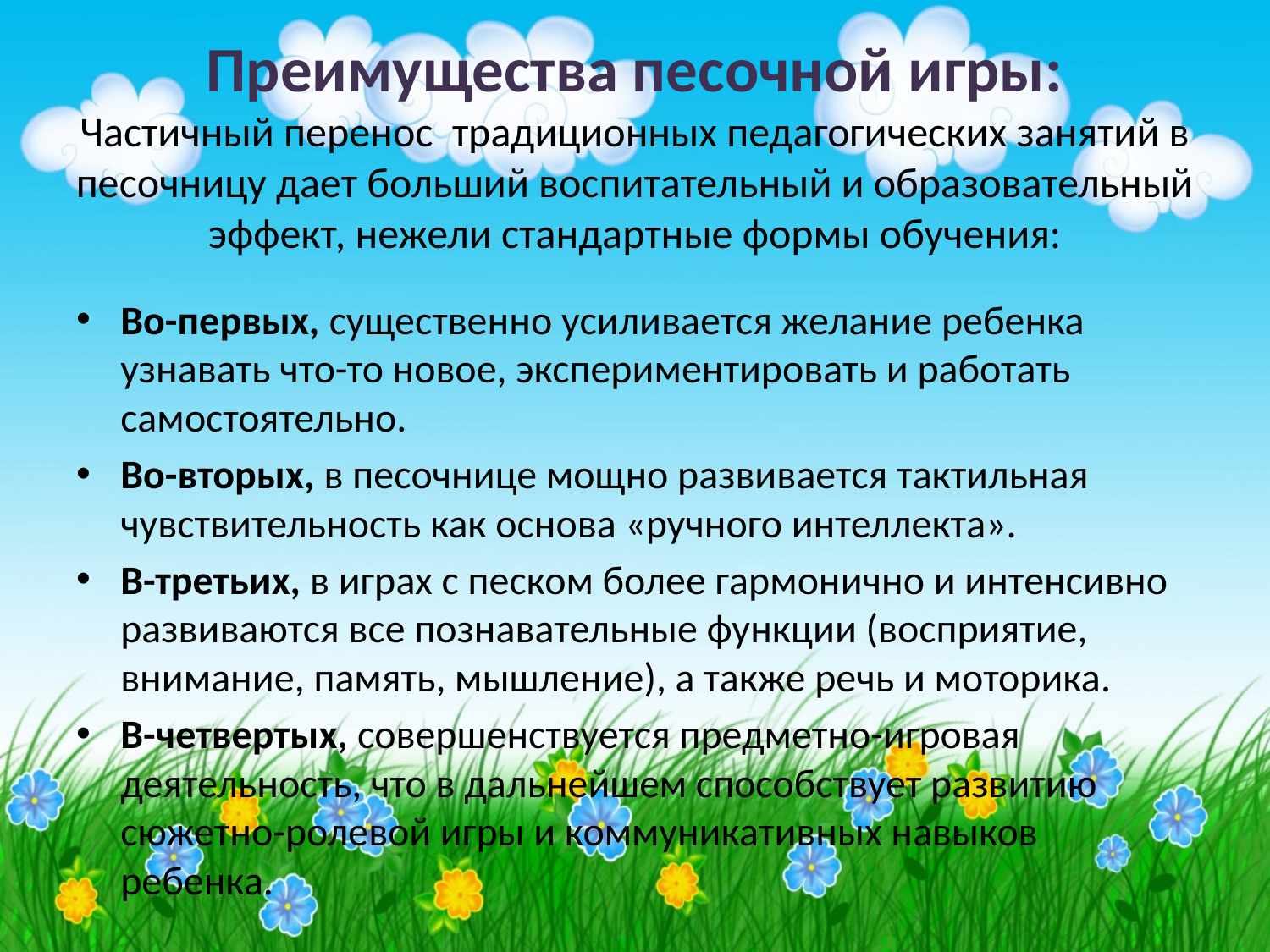

# Преимущества песочной игры: Частичный перенос  традиционных педагогических занятий в песочницу дает больший воспитательный и образовательный эффект, нежели стандартные формы обучения:
Во-первых, существенно усиливается желание ребенка узнавать что-то новое, экспериментировать и работать самостоятельно.
Во-вторых, в песочнице мощно развивается тактильная чувствительность как основа «ручного интеллекта».
В-третьих, в играх с песком более гармонично и интенсивно развиваются все познавательные функции (восприятие, внимание, память, мышление), а также речь и моторика.
В-четвертых, совершенствуется предметно-игровая деятельность, что в дальнейшем способствует развитию сюжетно-ролевой игры и коммуникативных навыков ребенка.